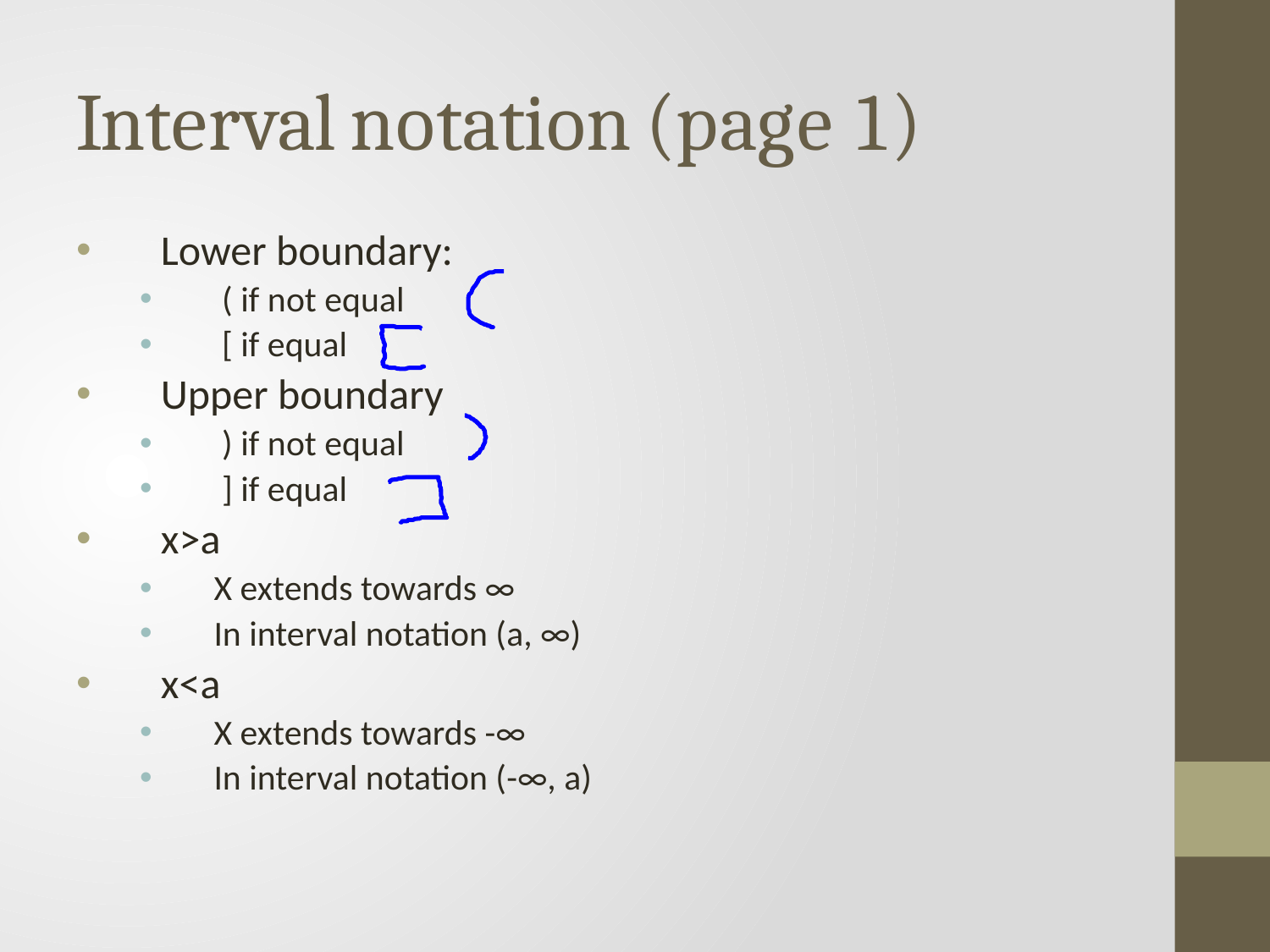

# Interval notation (page 1)
Lower boundary:
 ( if not equal
 [ if equal
Upper boundary
 ) if not equal
 ] if equal
x>a
X extends towards ∞
In interval notation (a, ∞)
x<a
X extends towards -∞
In interval notation (-∞, a)